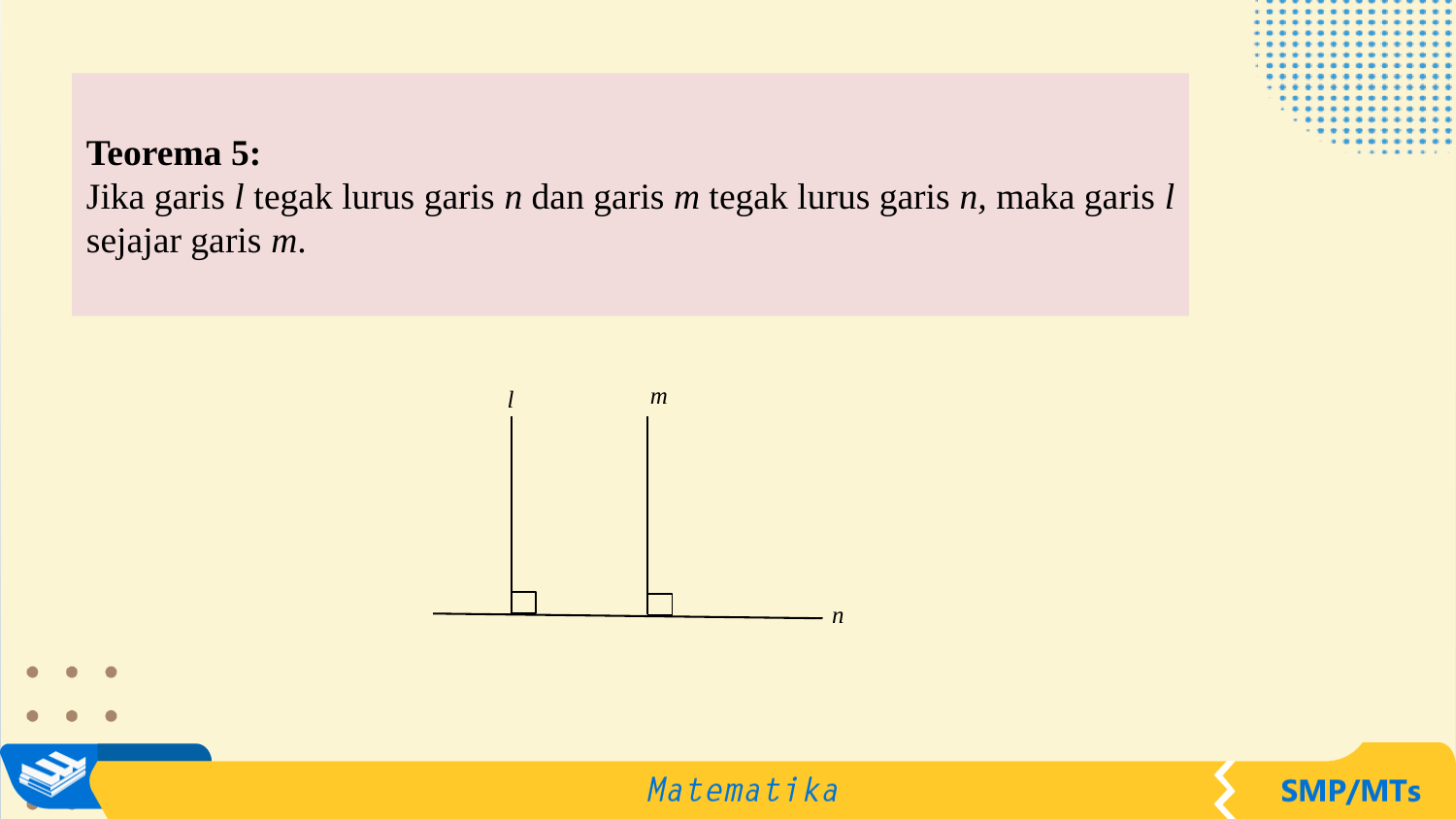

Teorema 5:
Jika garis l tegak lurus garis n dan garis m tegak lurus garis n, maka garis l sejajar garis m.
m
l

n